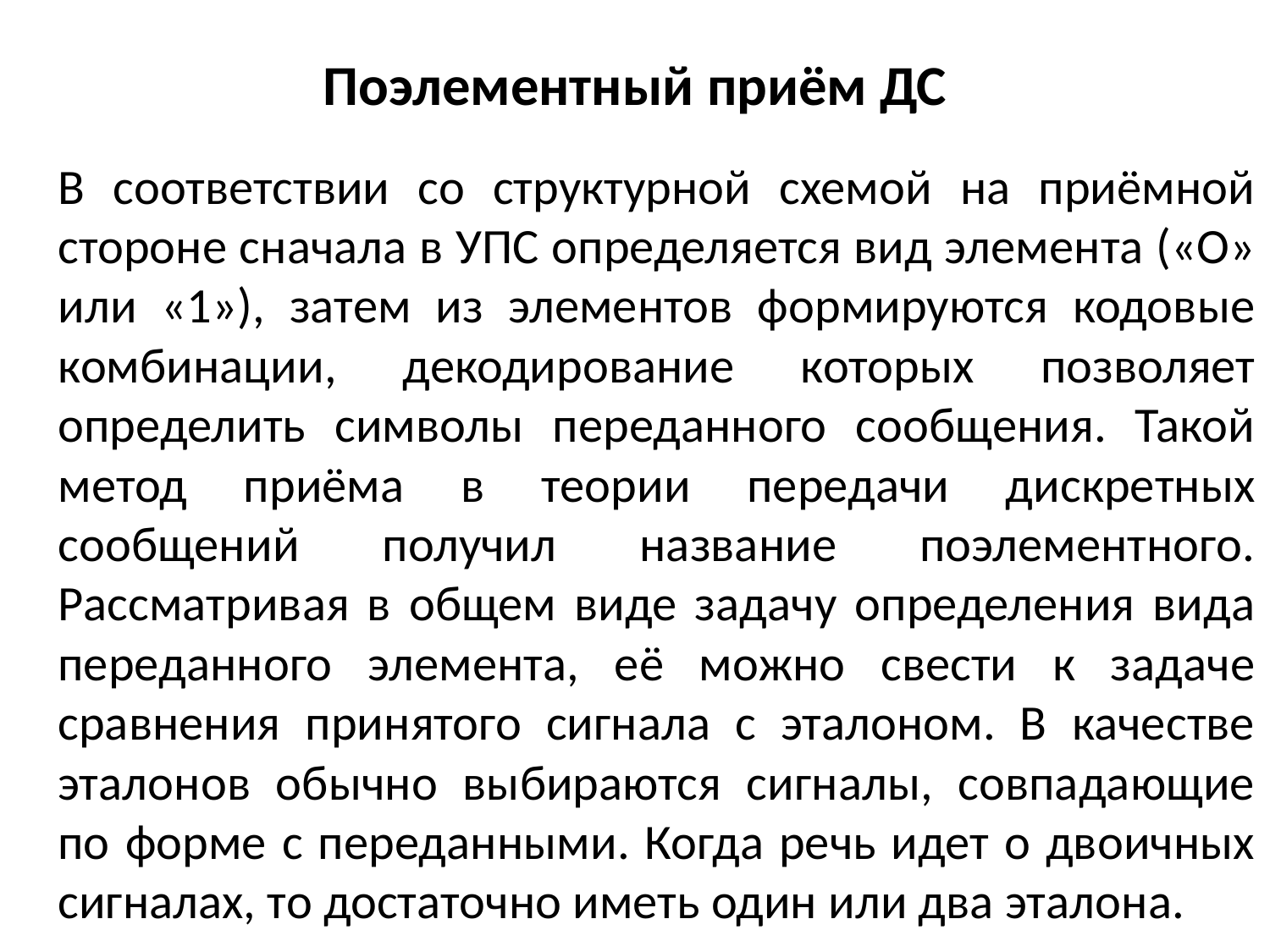

# Поэлементный приём ДС
	В соответствии со структурной схемой на приёмной стороне сначала в УПС определяется вид элемента («О» или «1»), затем из элементов формируются кодовые комбинации, декодирование которых позволяет определить символы переданного сообщения. Такой метод приёма в теории передачи дискретных сообщений получил название поэлементного. Рассматривая в общем виде задачу определения вида переданного элемента, её можно свести к задаче сравнения принятого сигнала с эталоном. В качестве эталонов обычно выбираются сигналы, совпадающие по форме с переданными. Когда речь идет о двоичных сигналах, то достаточно иметь один или два эталона.